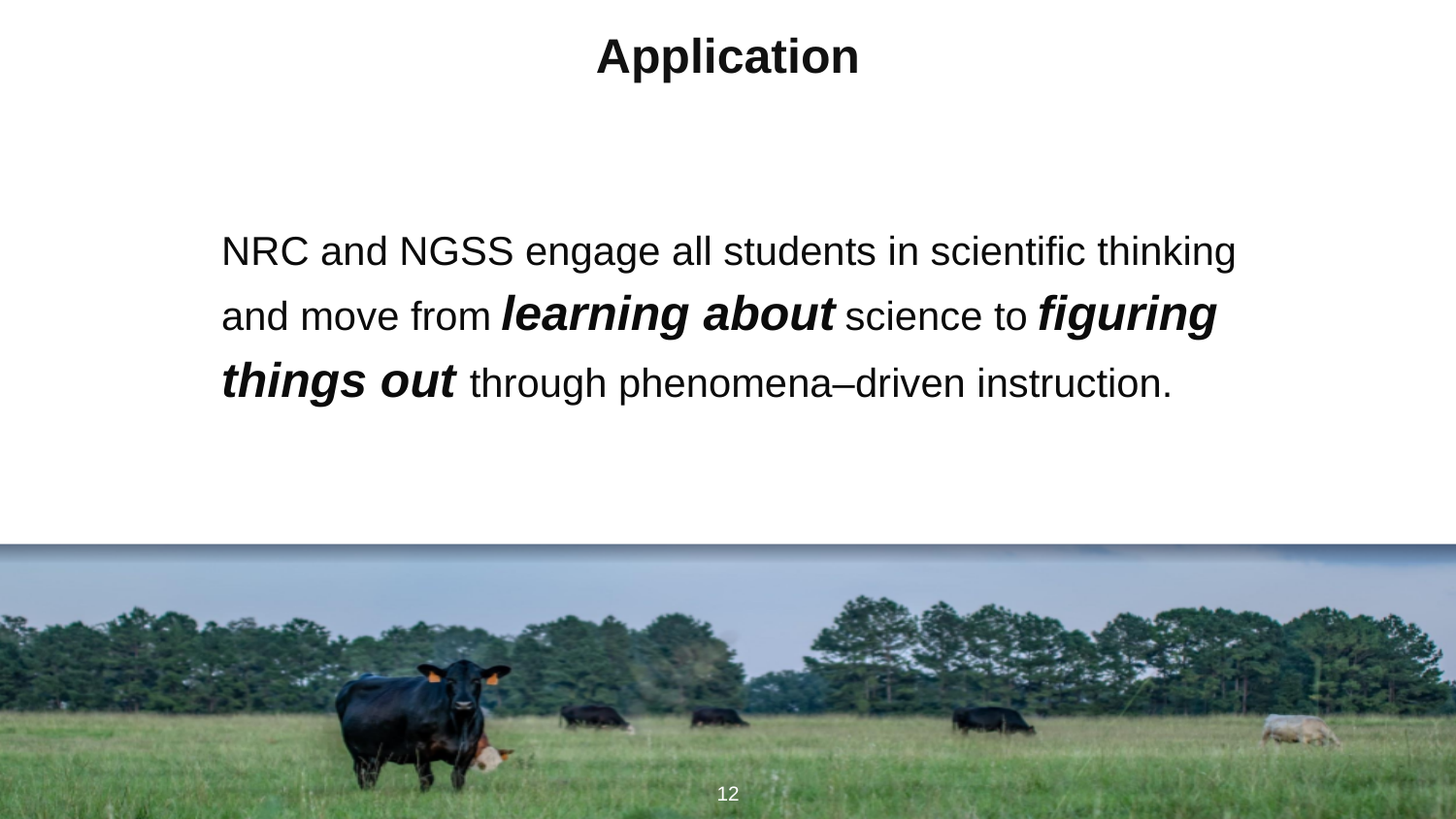

Application
NRC and NGSS engage all students in scientific thinking and move from learning about science to figuring things out through phenomena–driven instruction.
12